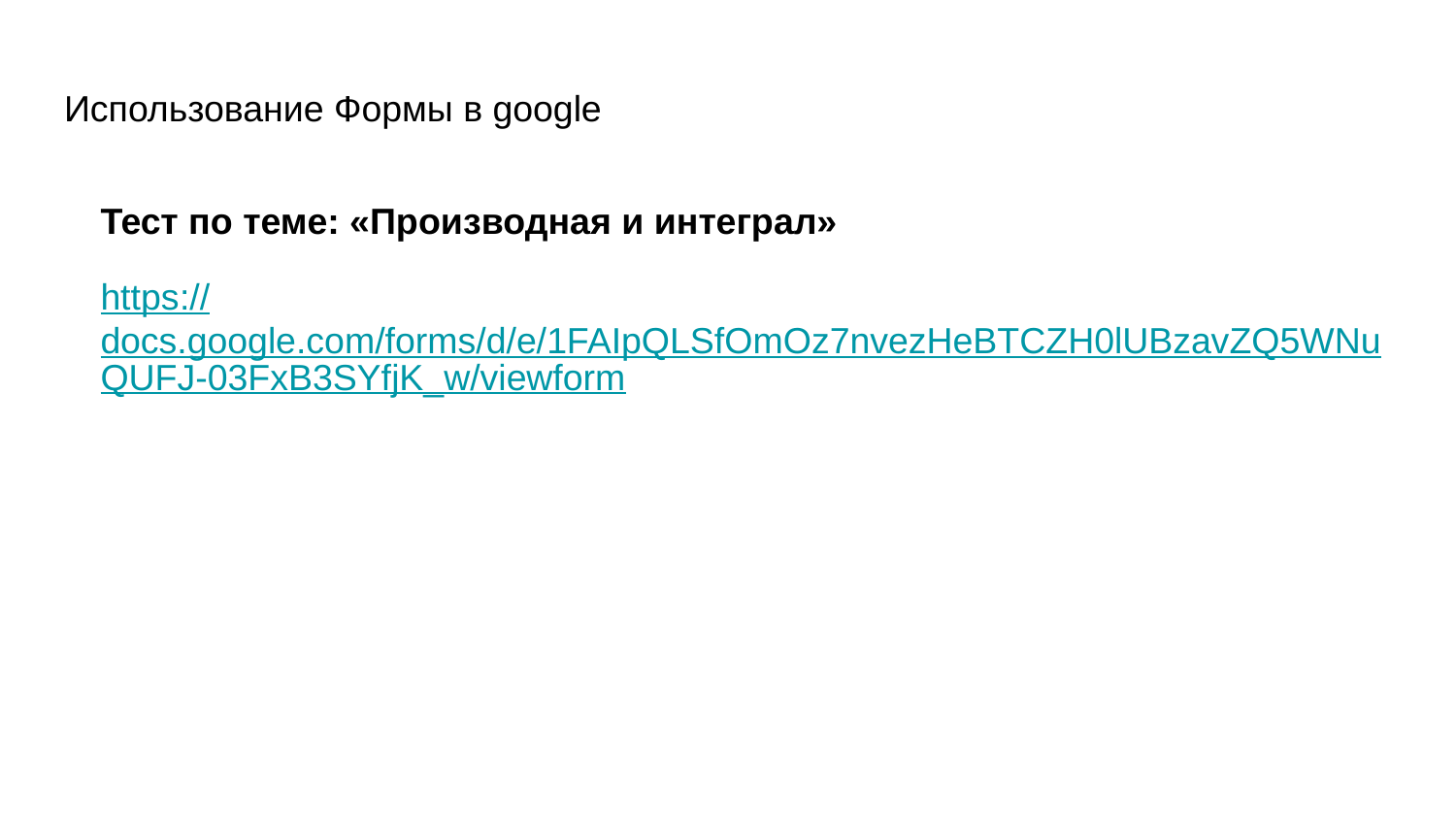

# Использование Формы в google
Тест по теме: «Производная и интеграл»
https://docs.google.com/forms/d/e/1FAIpQLSfOmOz7nvezHeBTCZH0lUBzavZQ5WNuQUFJ-03FxB3SYfjK_w/viewform